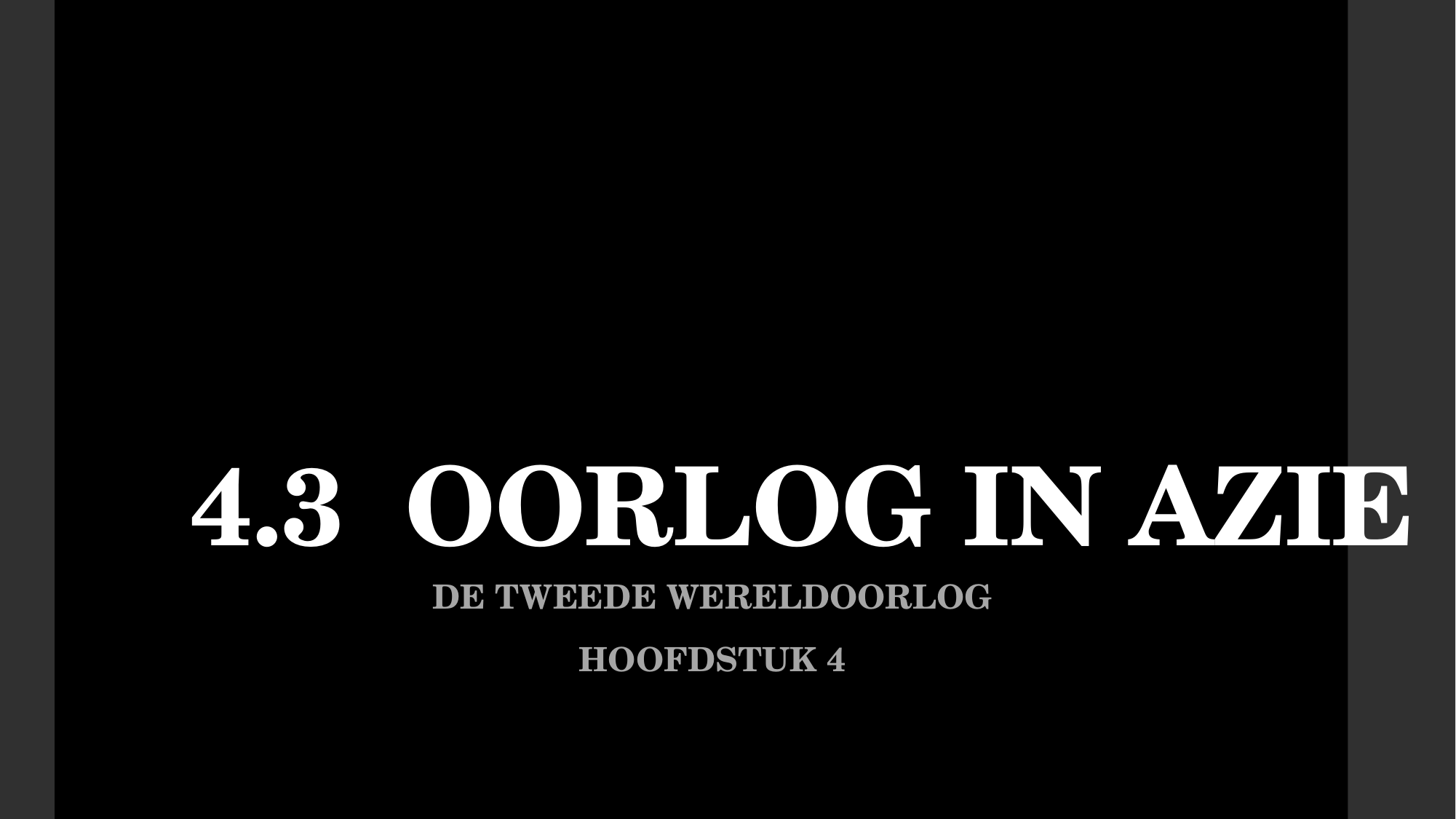

# 4.3  OORLOG IN AZIE
DE TWEEDE WERELDOORLOG
HOOFDSTUK 4